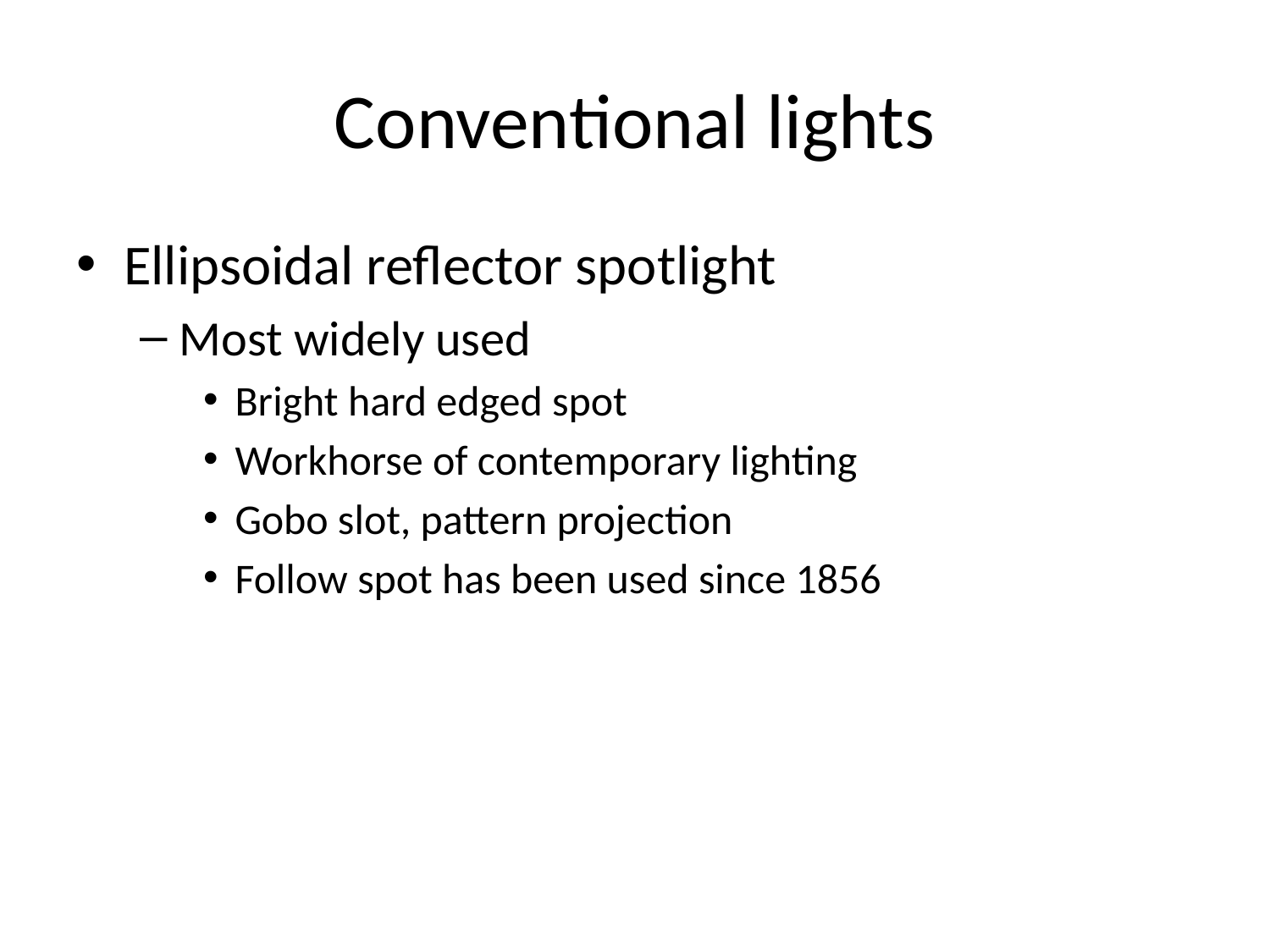

# Conventional lights
Ellipsoidal reflector spotlight
Most widely used
Bright hard edged spot
Workhorse of contemporary lighting
Gobo slot, pattern projection
Follow spot has been used since 1856